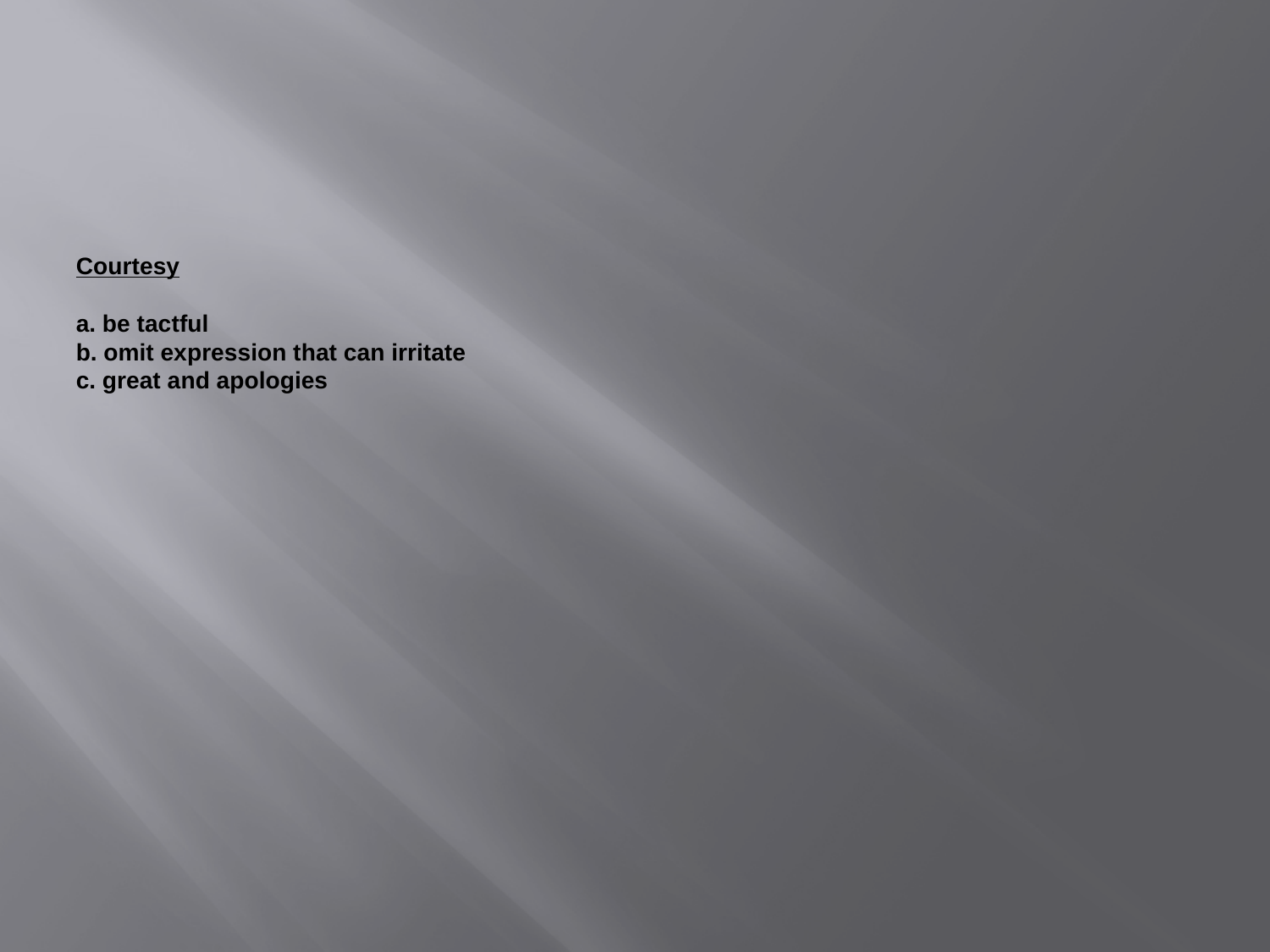

# Courtesy a. be tactful b. omit expression that can irritate c. great and apologies